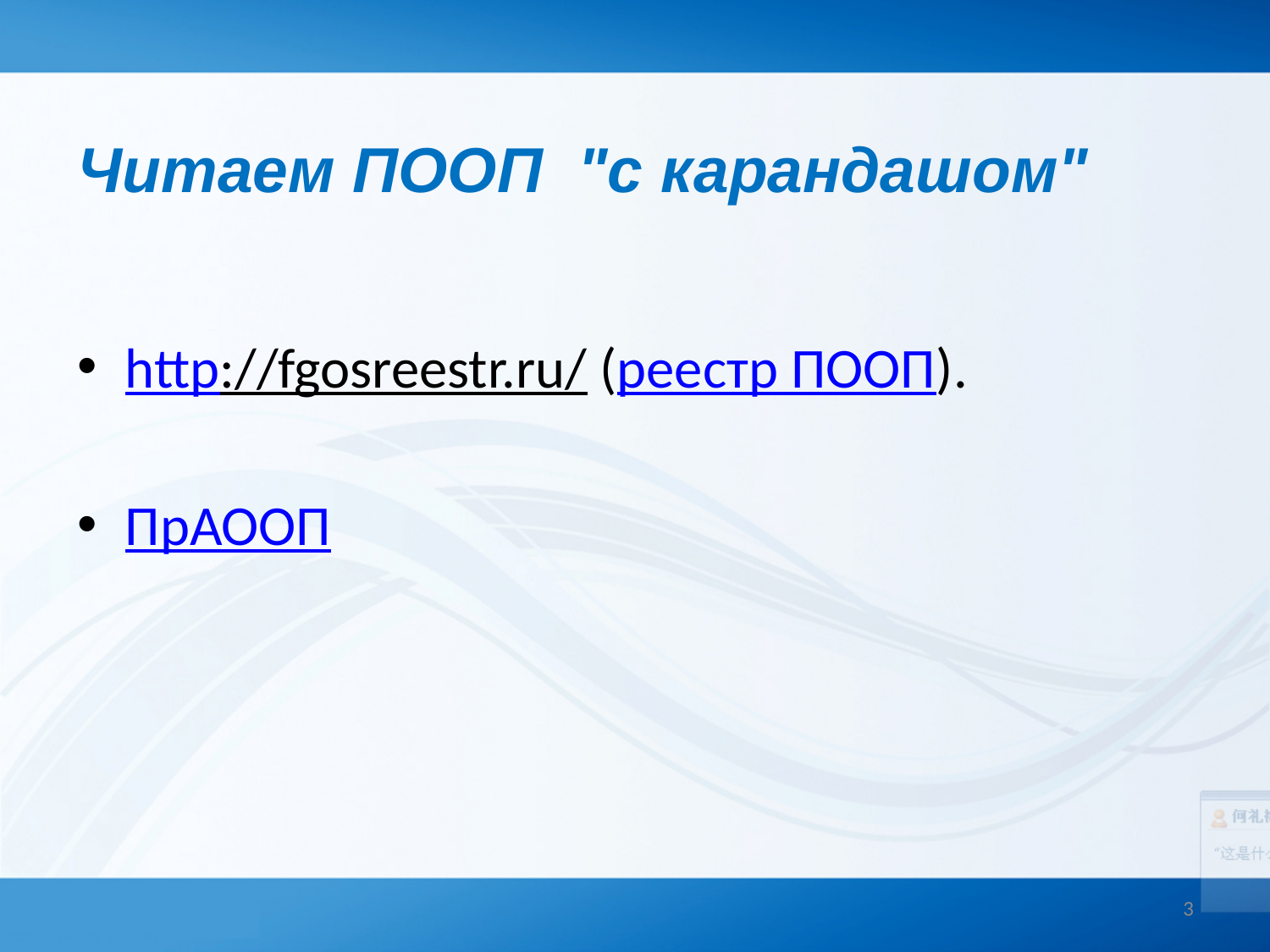

# Читаем ПООП  "с карандашом"

http://fgosreestr.ru/ (реестр ПООП).

ПрАООП

3